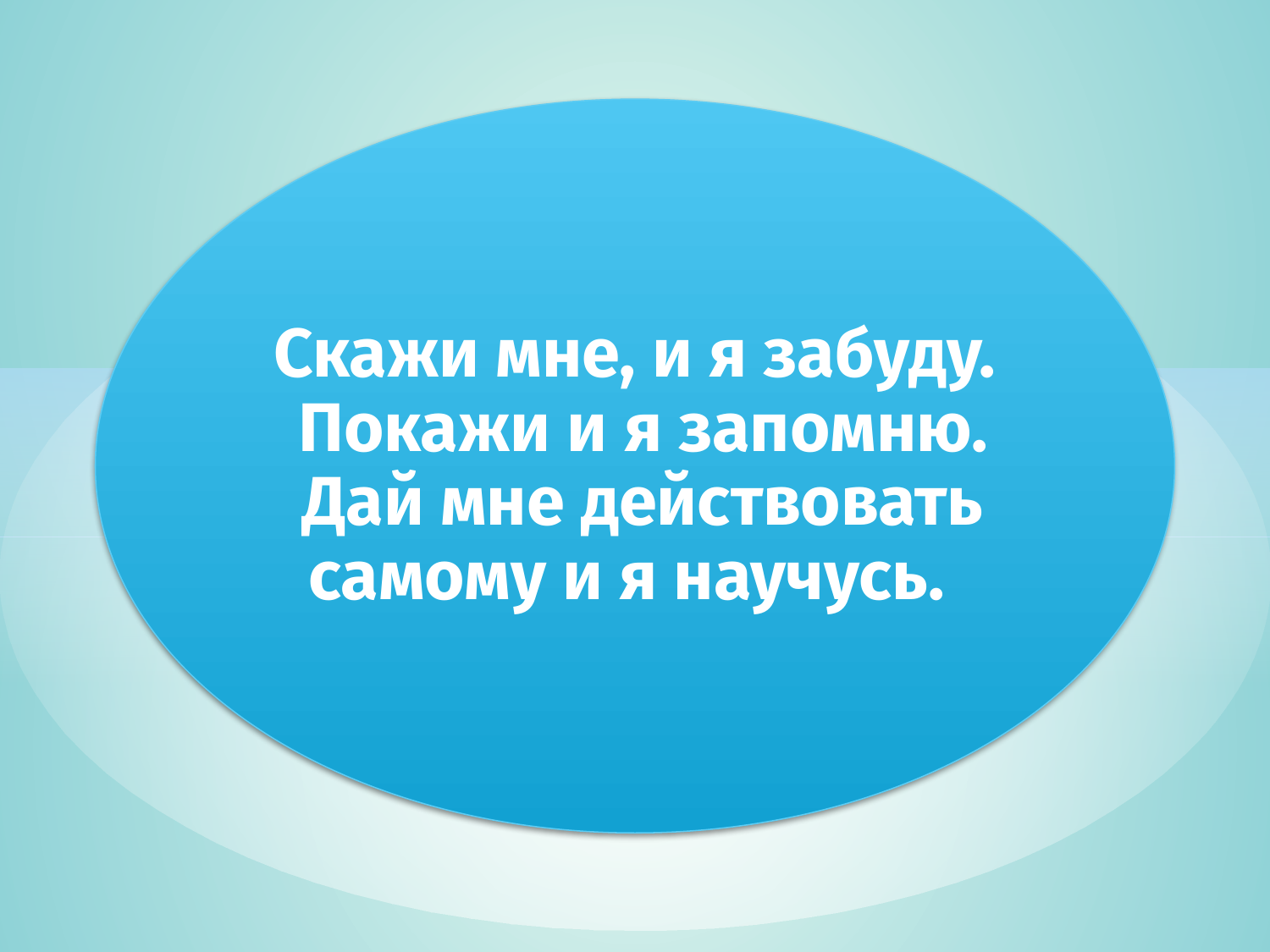

Скажи мне, и я забуду.
 Покажи и я запомню.
 Дай мне действовать самому и я научусь.